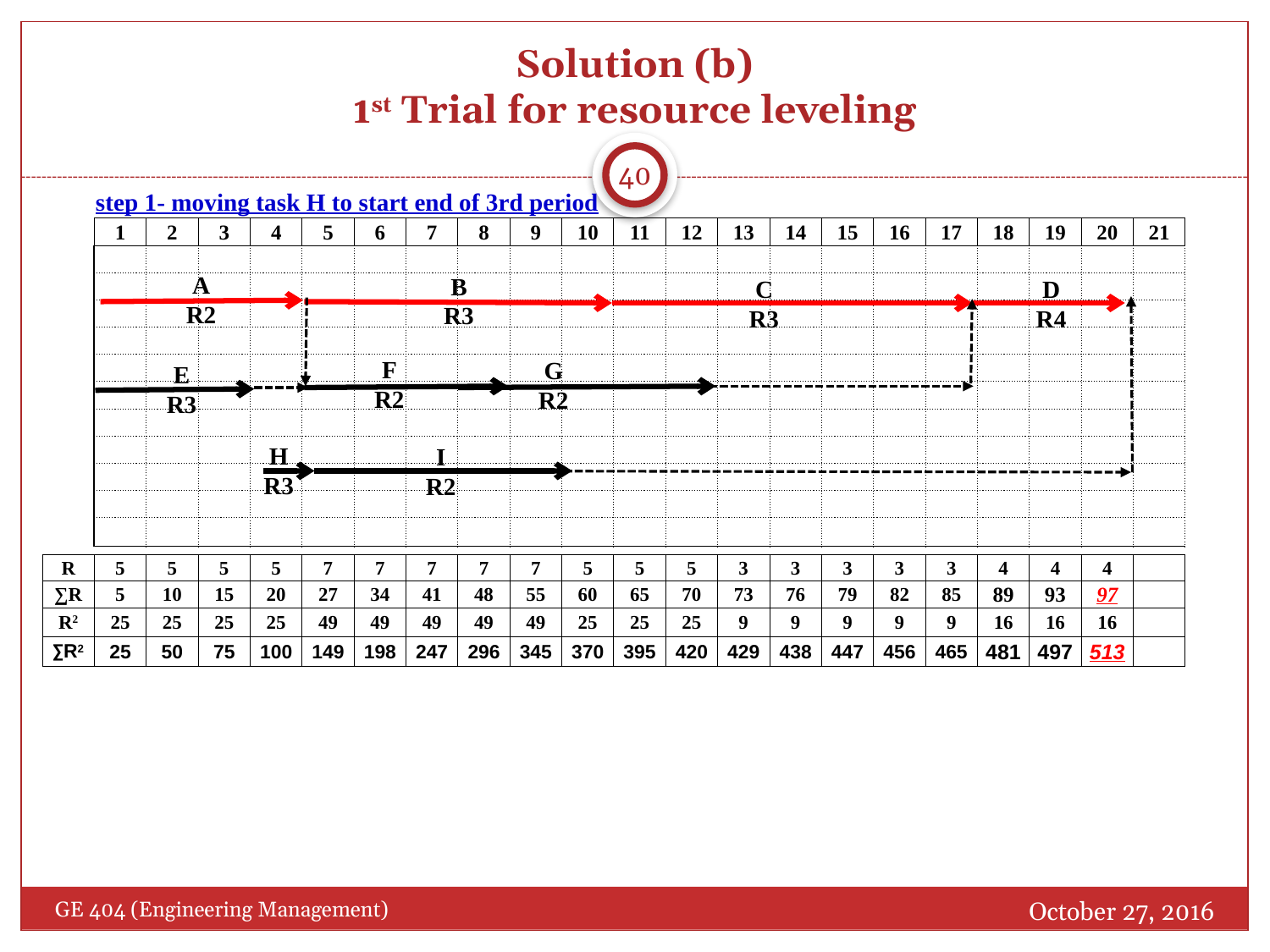

# Solution (b) 1st Trial for resource leveling
40
|  | step 1- moving task H to start end of 3rd period |  |  |  |  |  |  |  |  |  |  |  |  |  |  |  |  |  |  |  |  |
| --- | --- | --- | --- | --- | --- | --- | --- | --- | --- | --- | --- | --- | --- | --- | --- | --- | --- | --- | --- | --- | --- |
|  | 1 | 2 | 3 | 4 | 5 | 6 | 7 | 8 | 9 | 10 | 11 | 12 | 13 | 14 | 15 | 16 | 17 | 18 | 19 | 20 | 21 |
|  |  |  |  |  |  |  |  |  |  |  |  |  |  |  |  |  |  |  |  |  |  |
|  |  |  |  |  |  |  |  |  |  |  |  |  |  |  |  |  |  |  |  |  |  |
|  |  |  |  |  |  |  |  |  |  |  |  |  |  |  |  |  |  |  |  |  |  |
|  |  |  |  |  |  |  |  |  |  |  |  |  |  |  |  |  |  |  |  |  |  |
|  |  |  |  |  |  |  |  |  |  |  |  |  |  |  |  |  |  |  |  |  |  |
|  |  |  |  |  |  |  |  |  |  |  |  |  |  |  |  |  |  |  |  |  |  |
|  |  |  |  |  |  |  |  |  |  |  |  |  |  |  |  |  |  |  |  |  |  |
|  |  |  |  |  |  |  |  |  |  |  |  |  |  |  |  |  |  |  |  |  |  |
|  |  |  |  |  |  |  |  |  |  |  |  |  |  |  |  |  |  |  |  |  |  |
|  |  |  |  |  |  |  |  |  |  |  |  |  |  |  |  |  |  |  |  |  |  |
|  |  |  |  |  |  |  |  |  |  |  |  |  |  |  |  |  |  |  |  |  |  |
A
R2
B
R3
C
R3
D
R4
I
R2
H
R3
F
R2
G
R2
E
R3
| R | 5 | 5 | 5 | 5 | 7 | 7 | 7 | 7 | 7 | 5 | 5 | 5 | 3 | 3 | 3 | 3 | 3 | 4 | 4 | 4 |  |
| --- | --- | --- | --- | --- | --- | --- | --- | --- | --- | --- | --- | --- | --- | --- | --- | --- | --- | --- | --- | --- | --- |
| ∑R | 5 | 10 | 15 | 20 | 27 | 34 | 41 | 48 | 55 | 60 | 65 | 70 | 73 | 76 | 79 | 82 | 85 | 89 | 93 | 97 |  |
| R2 | 25 | 25 | 25 | 25 | 49 | 49 | 49 | 49 | 49 | 25 | 25 | 25 | 9 | 9 | 9 | 9 | 9 | 16 | 16 | 16 |  |
| ∑R2 | 25 | 50 | 75 | 100 | 149 | 198 | 247 | 296 | 345 | 370 | 395 | 420 | 429 | 438 | 447 | 456 | 465 | 481 | 497 | 513 |  |
October 27, 2016
GE 404 (Engineering Management)